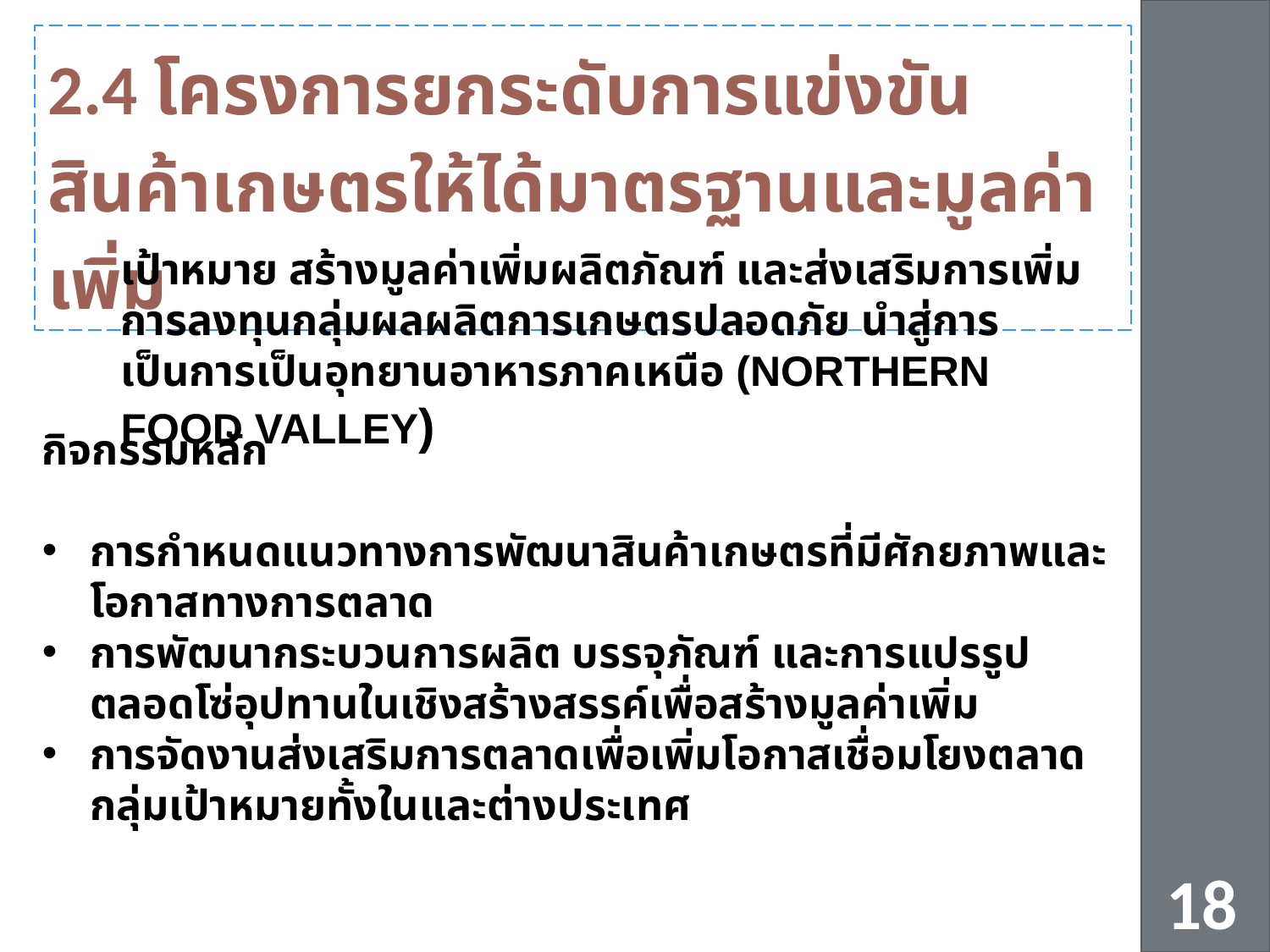

Flagship
project
2.4 โครงการยกระดับการแข่งขันสินค้าเกษตรให้ได้มาตรฐานและมูลค่าเพิ่ม
	เป้าหมาย สร้างมูลค่าเพิ่มผลิตภัณฑ์ และส่งเสริมการเพิ่มการลงทุนกลุ่มผลผลิตการเกษตรปลอดภัย นำสู่การเป็นการเป็นอุทยานอาหารภาคเหนือ (NORTHERN FOOD VALLEY)
กิจกรรม
กิจกรรมหลัก

การกำหนดแนวทางการพัฒนาสินค้าเกษตรที่มีศักยภาพและโอกาสทางการตลาด
การพัฒนากระบวนการผลิต บรรจุภัณฑ์ และการแปรรูปตลอดโซ่อุปทานในเชิงสร้างสรรค์เพื่อสร้างมูลค่าเพิ่ม
การจัดงานส่งเสริมการตลาดเพื่อเพิ่มโอกาสเชื่อมโยงตลาดกลุ่มเป้าหมายทั้งในและต่างประเทศ
18
18